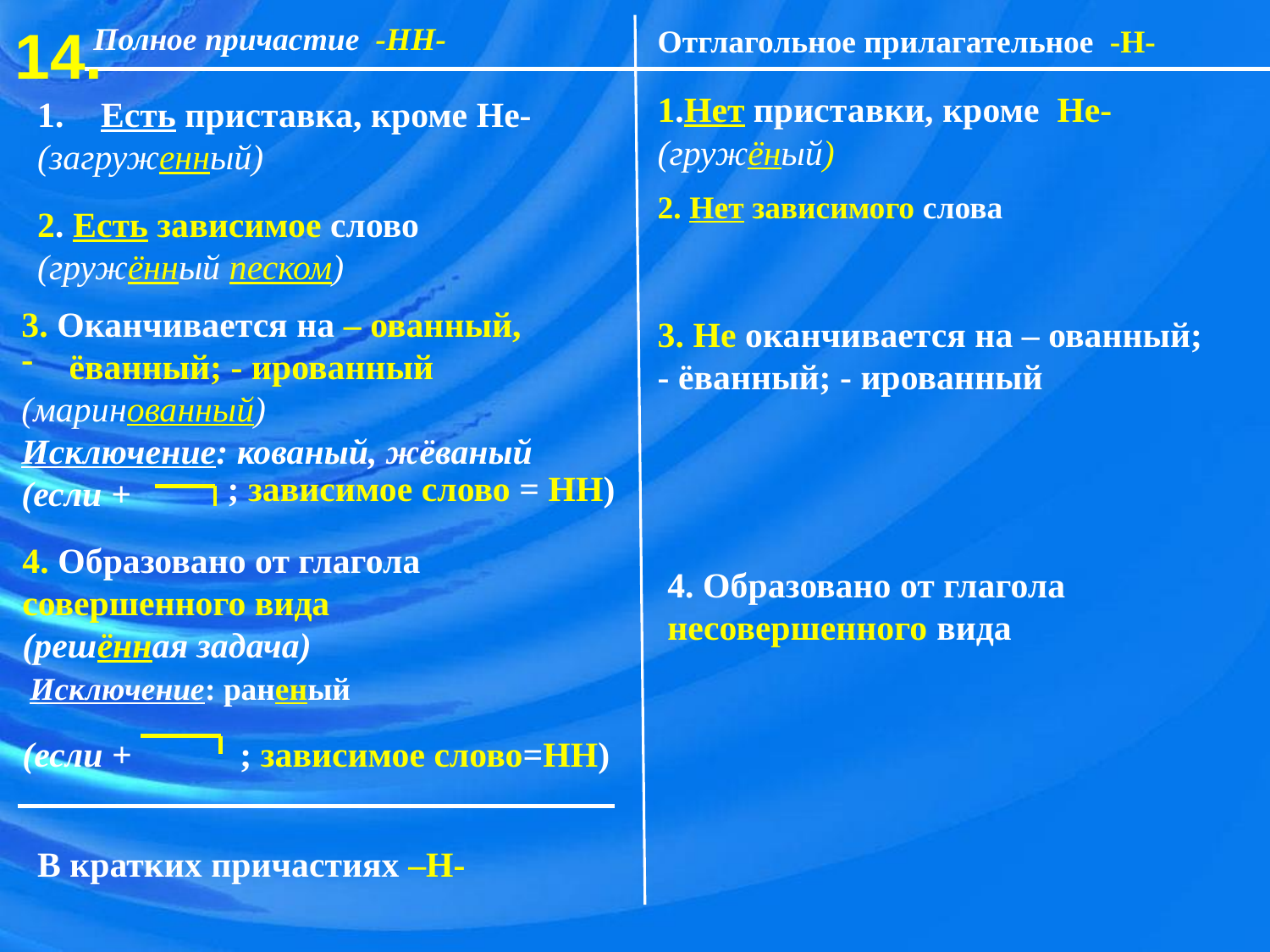

14.
Полное причастие  -НН-
Отглагольное прилагательное  -Н-
1.Нет приставки, кроме  Не- (гружёный)
Есть приставка, кроме Не-
(загруженный)

2. Нет зависимого слова
2. Есть зависимое слово
(гружённый песком)
3. Оканчивается на – ованный,
ёванный; - ированный
(маринованный)
Исключение: кованый, жёваный
(если +
3. Не оканчивается на – ованный;
- ёванный; - ированный
; зависимое слово = НН)
4. Образовано от глагола совершенного вида
(решённая задача)
4. Образовано от глагола несовершенного вида
Исключение: раненый
(если +
; зависимое слово=НН)
В кратких причастиях –Н-